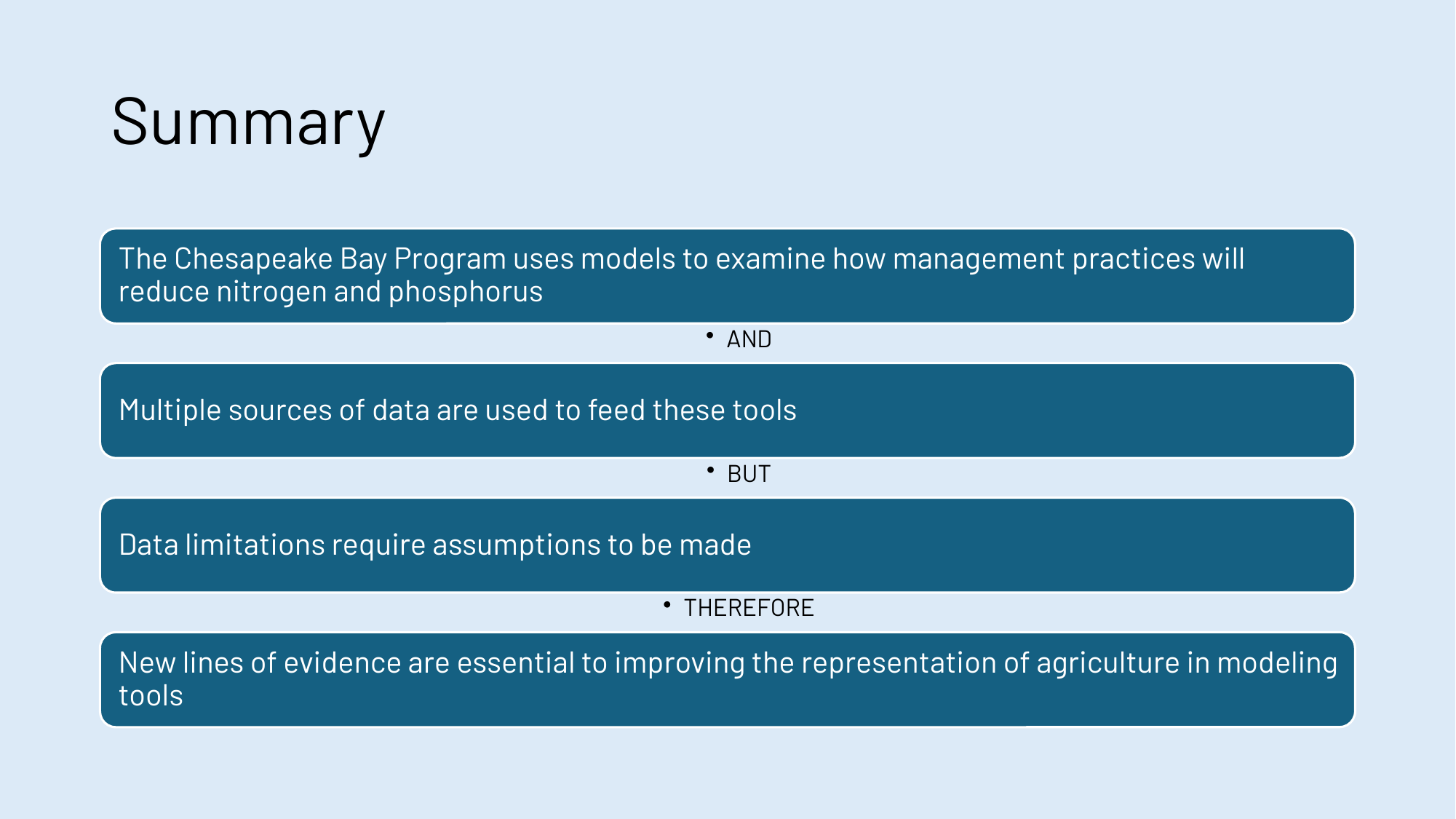

# Summary
The Chesapeake Bay Program uses models to examine how management practices will reduce nitrogen and phosphorus
AND
Multiple sources of data are used to feed these tools
BUT
Data limitations require assumptions to be made
THEREFORE
New lines of evidence are essential to improving the representation of agriculture in modeling tools